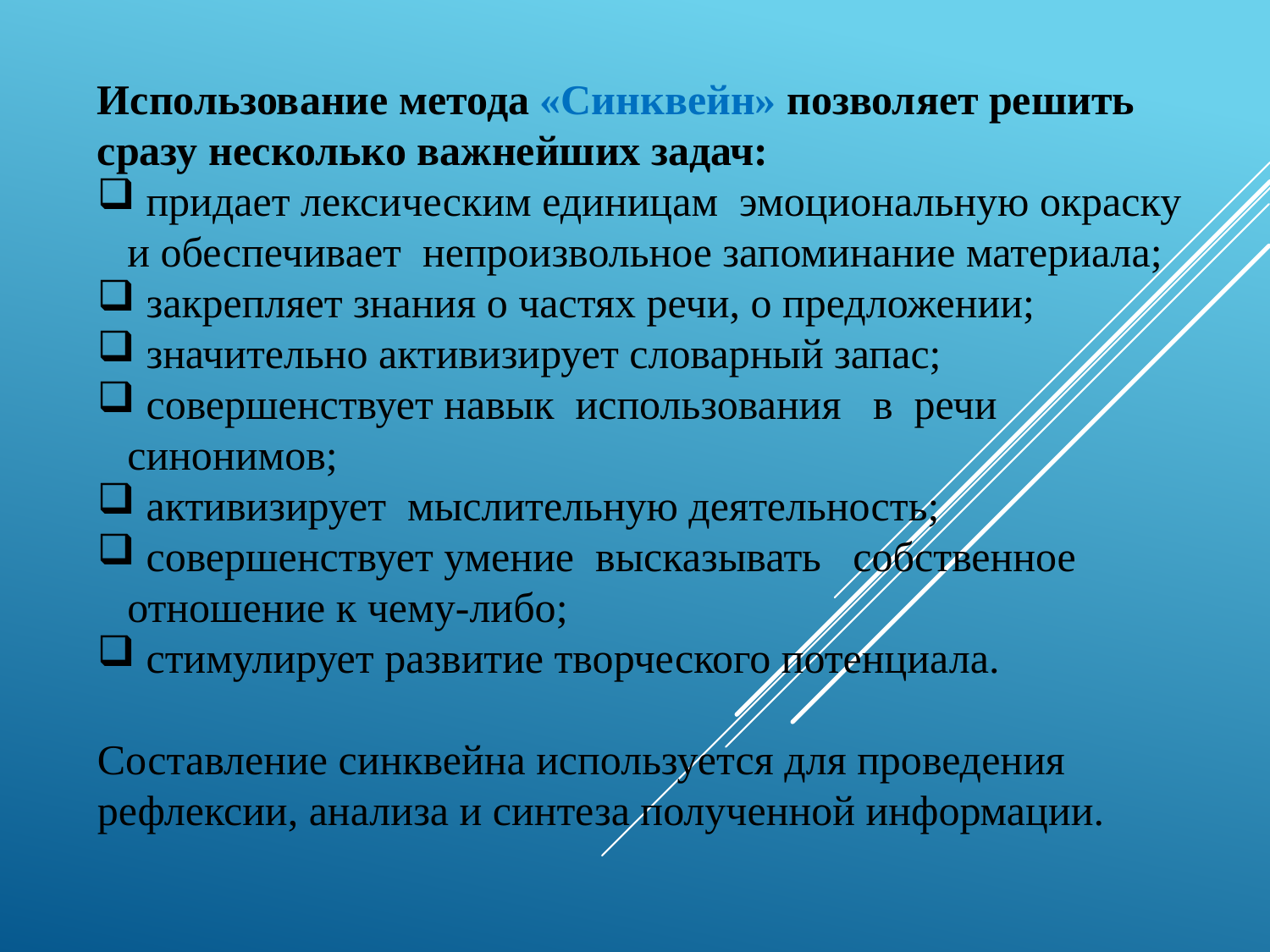

Использование метода «Синквейн» позволяет решить сразу несколько важнейших задач:
 придает лексическим единицам  эмоциональную окраску и обеспечивает  непроизвольное запоминание материала;
 закрепляет знания о частях речи, о предложении;
 значительно активизирует словарный запас;
 совершенствует навык  использования   в  речи синонимов;
 активизирует  мыслительную деятельность;
 совершенствует умение  высказывать   собственное  отношение к чему-либо;
 стимулирует развитие творческого потенциала.

Составление синквейна используется для проведения рефлексии, анализа и синтеза полученной информации.